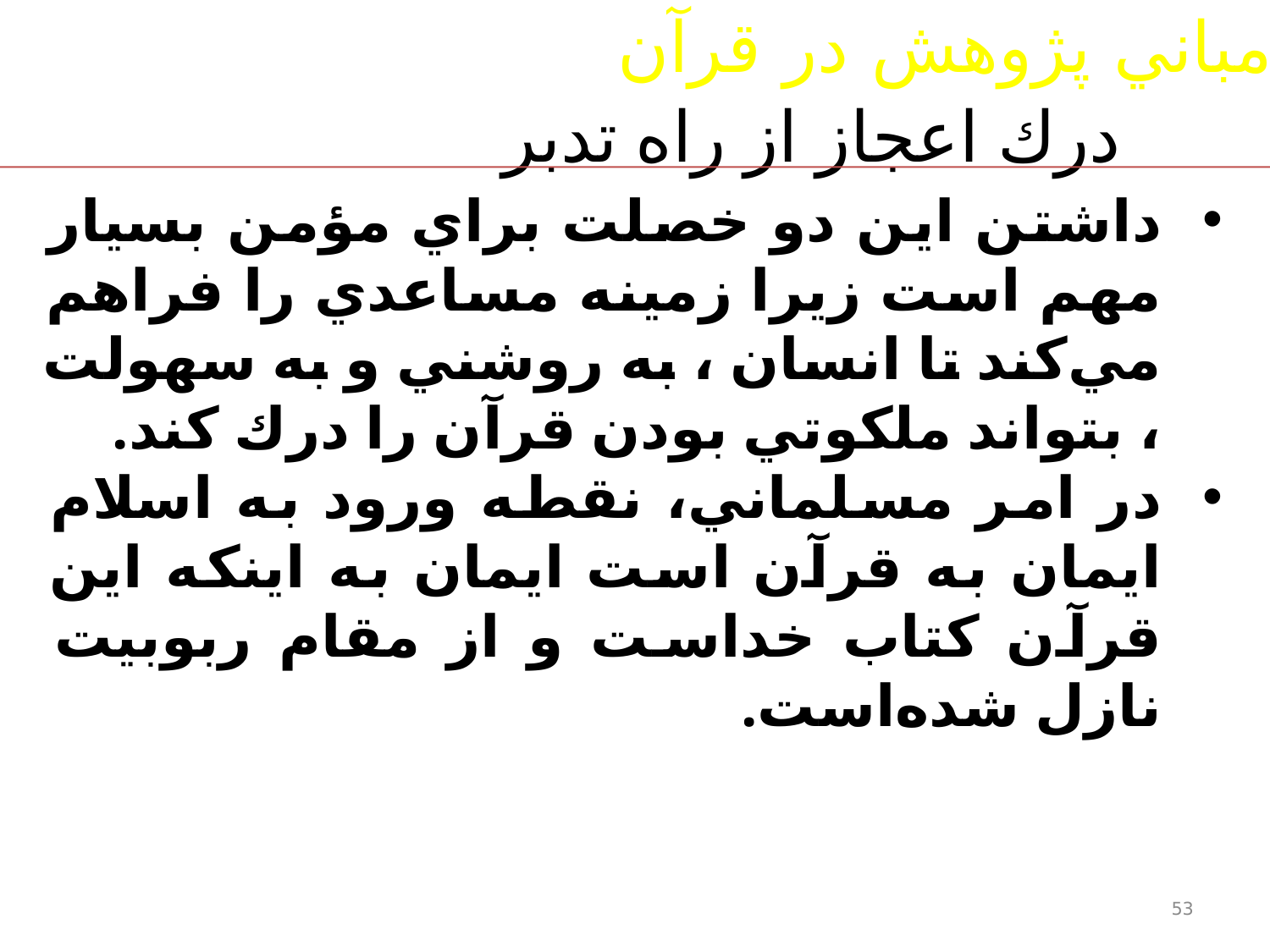

1-مباني پژوهش در قرآن
# درك اعجاز از راه تدبر

داشتن اين دو خصلت براي مؤمن بسيار مهم است زيرا زمينه مساعدي را فراهم مي‌كند تا انسان ، به روشني و به سهولت ، بتواند ملكوتي بودن قرآن را درك كند.
در امر مسلماني، نقطه ورود به اسلام ايمان به قرآن است ايمان به اينكه اين قرآن كتاب خداست و از مقام ربوبيت نازل شده‌است.
53